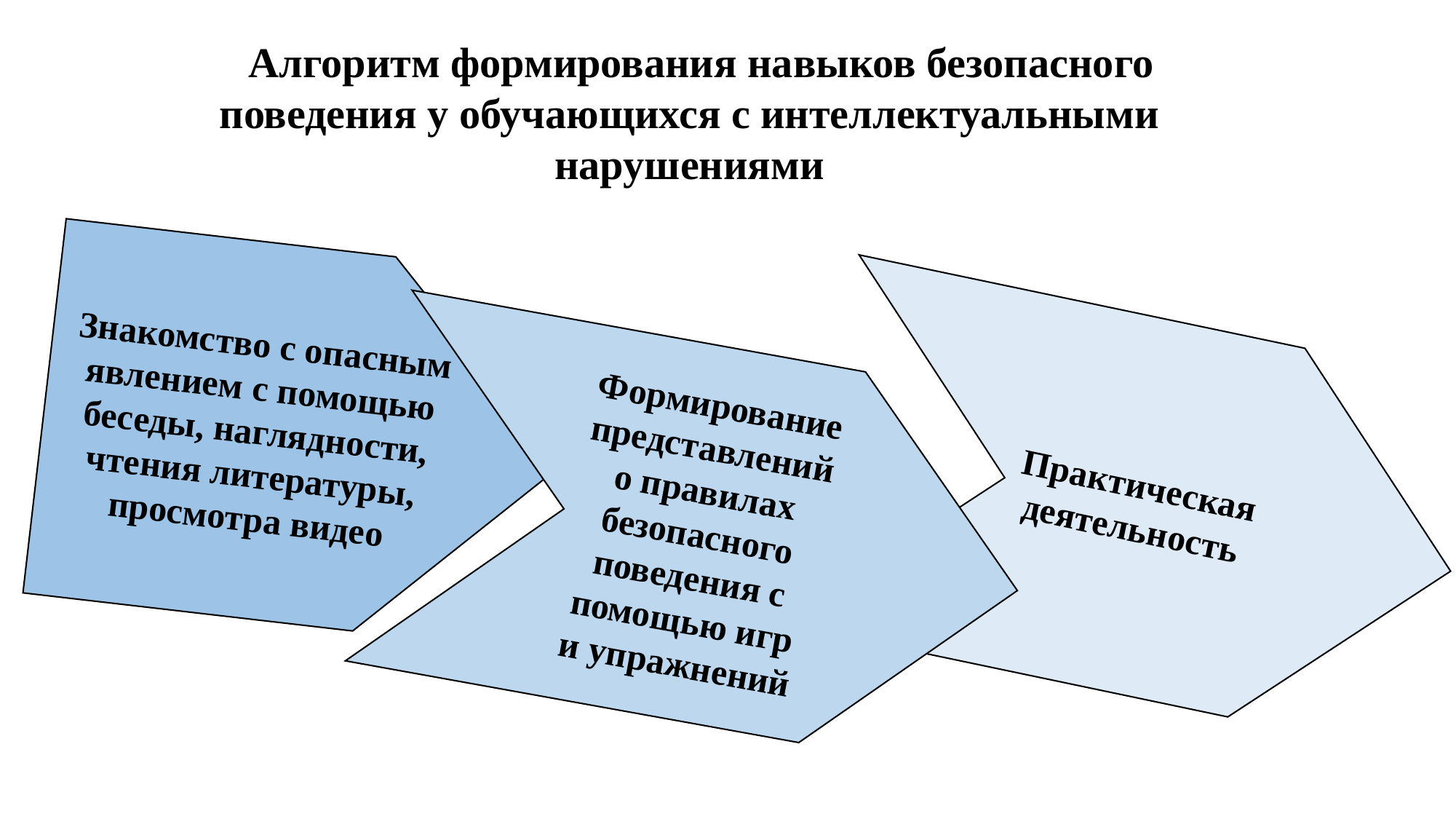

Алгоритм формирования навыков безопасного поведения у обучающихся с интеллектуальными нарушениями
Знакомство с опасным явлением с помощью беседы, наглядности, чтения литературы, просмотра видео
Практическая деятельность
Формирование представлений о правилах безопасного поведения с помощью игр и упражнений